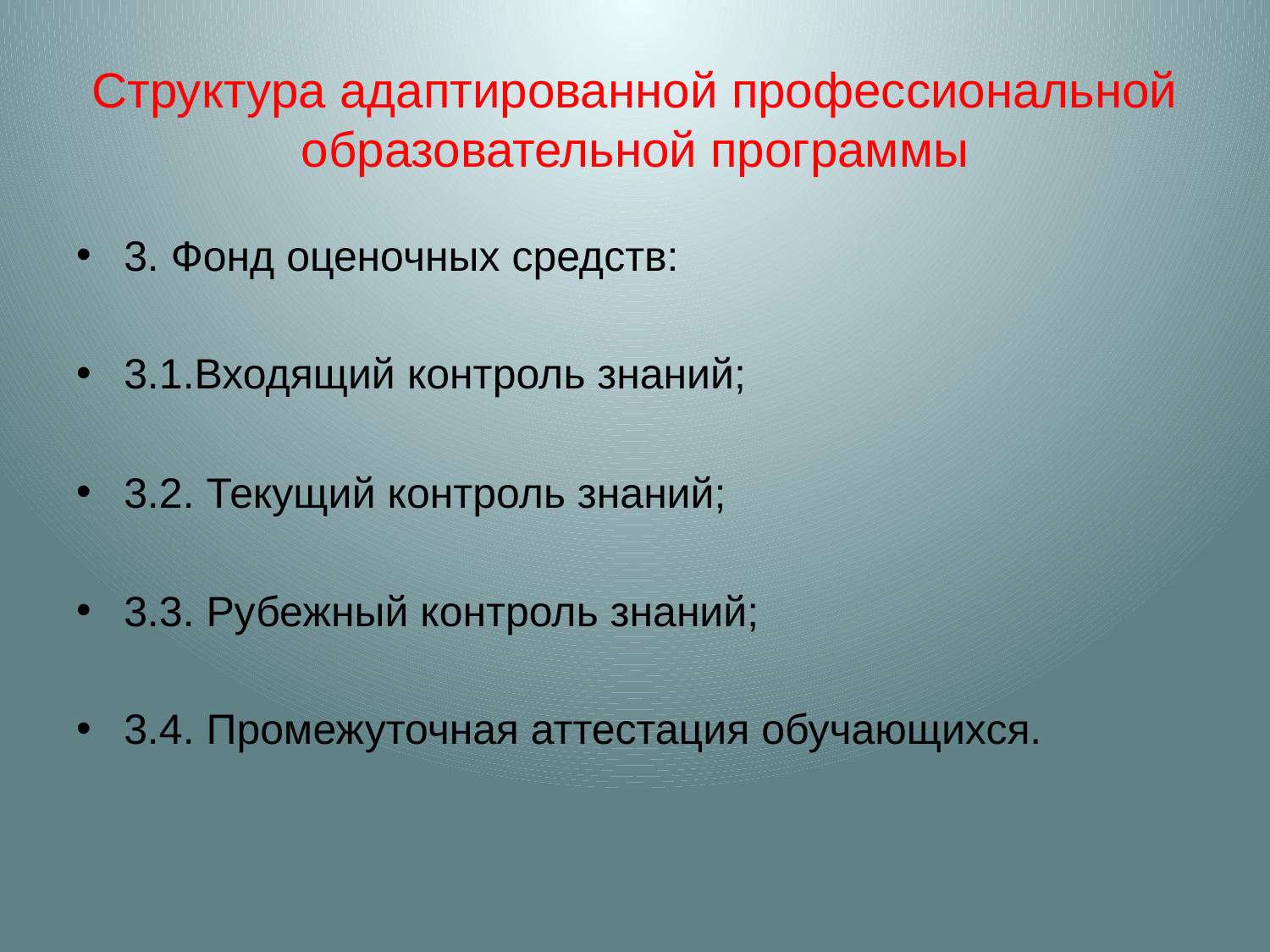

# Структура адаптированной профессиональной образовательной программы
3. Фонд оценочных средств:

3.1.Входящий контроль знаний;

3.2. Текущий контроль знаний;

3.3. Рубежный контроль знаний;

3.4. Промежуточная аттестация обучающихся.